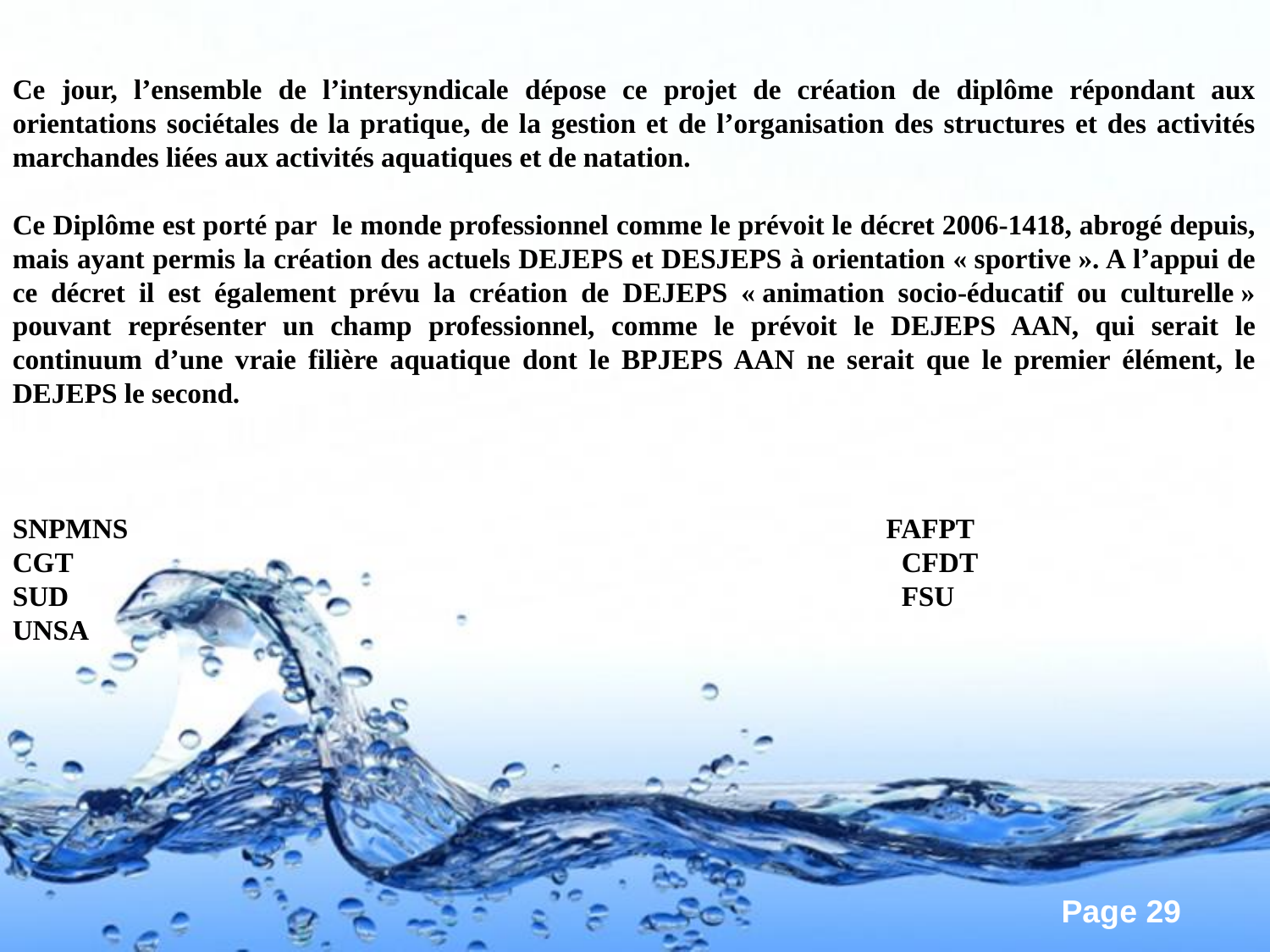

Ce jour, l’ensemble de l’intersyndicale dépose ce projet de création de diplôme répondant aux orientations sociétales de la pratique, de la gestion et de l’organisation des structures et des activités marchandes liées aux activités aquatiques et de natation.

Ce Diplôme est porté par  le monde professionnel comme le prévoit le décret 2006-1418, abrogé depuis, mais ayant permis la création des actuels DEJEPS et DESJEPS à orientation « sportive ». A l’appui de ce décret il est également prévu la création de DEJEPS « animation socio-éducatif ou culturelle » pouvant représenter un champ professionnel, comme le prévoit le DEJEPS AAN, qui serait le continuum d’une vraie filière aquatique dont le BPJEPS AAN ne serait que le premier élément, le DEJEPS le second.

SNPMNS						                FAFPT
CGT							CFDT
SUD							FSU
UNSA